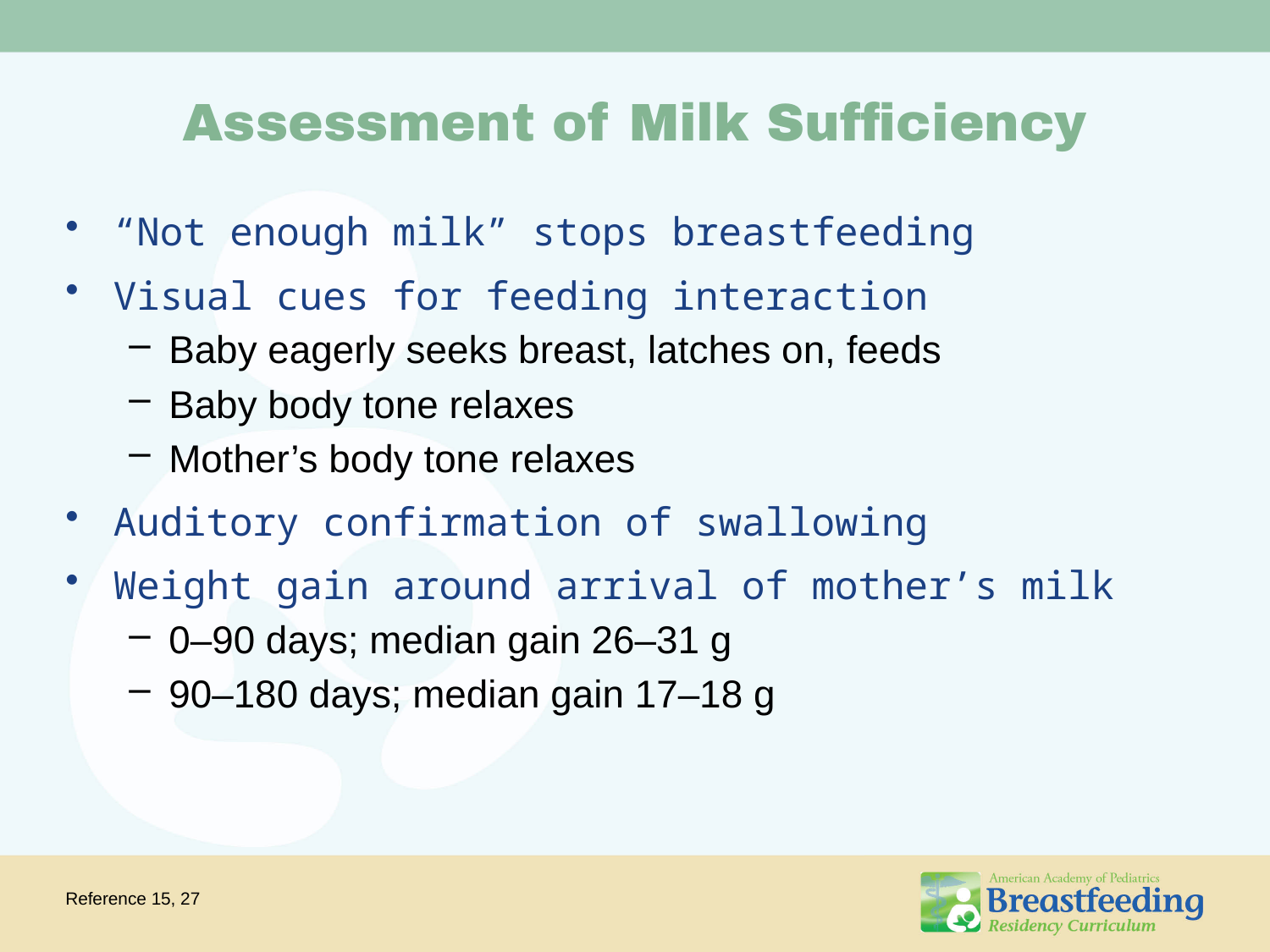

# Assessment of Milk Sufficiency
“Not enough milk” stops breastfeeding
Visual cues for feeding interaction
Baby eagerly seeks breast, latches on, feeds
Baby body tone relaxes
Mother’s body tone relaxes
Auditory confirmation of swallowing
Weight gain around arrival of mother’s milk
0–90 days; median gain 26–31 g
90–180 days; median gain 17–18 g
Reference 15, 27